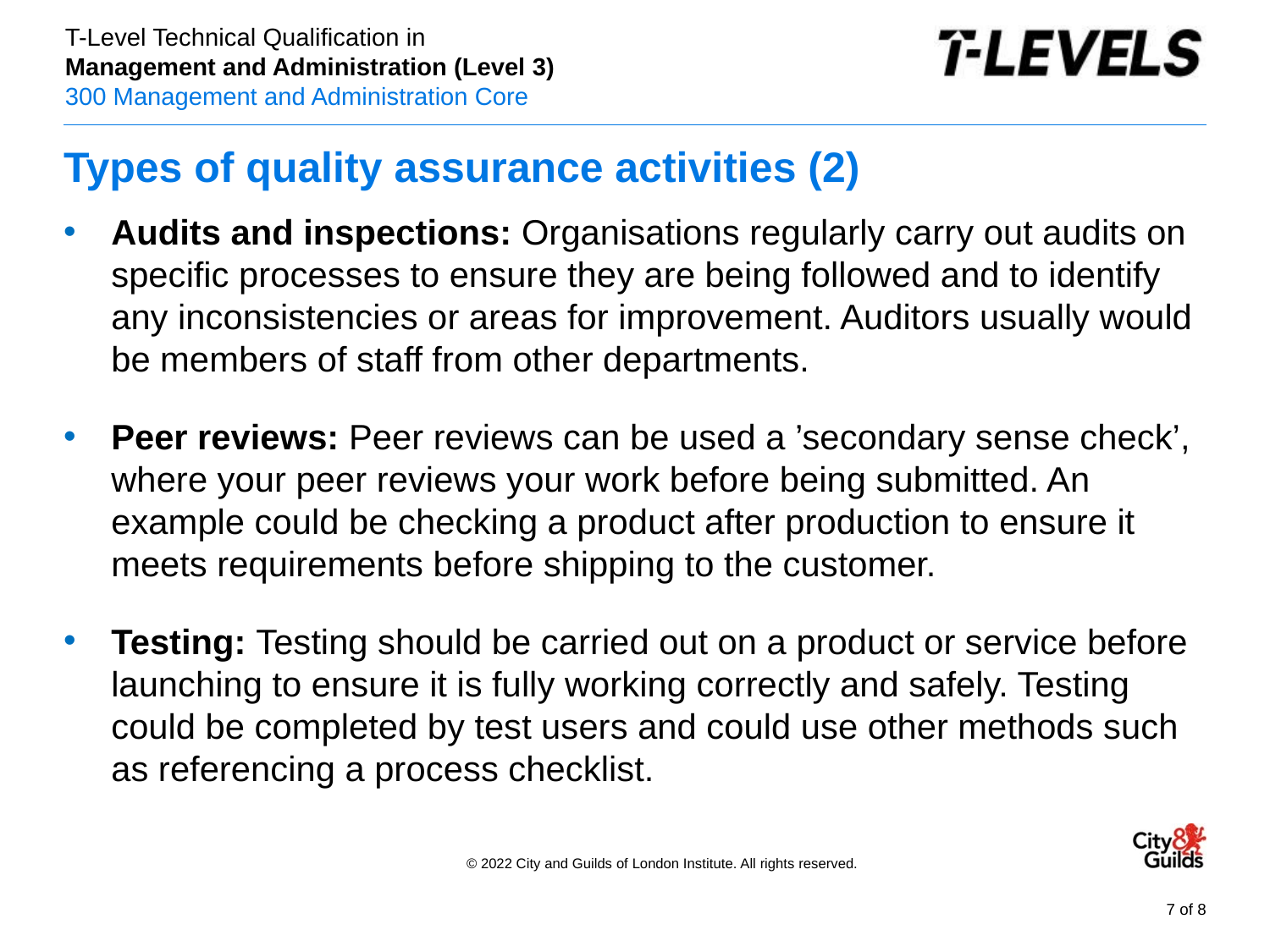

# Types of quality assurance activities (2)
Audits and inspections: Organisations regularly carry out audits on specific processes to ensure they are being followed and to identify any inconsistencies or areas for improvement. Auditors usually would be members of staff from other departments.
Peer reviews: Peer reviews can be used a ’secondary sense check’, where your peer reviews your work before being submitted. An example could be checking a product after production to ensure it meets requirements before shipping to the customer.
Testing: Testing should be carried out on a product or service before launching to ensure it is fully working correctly and safely. Testing could be completed by test users and could use other methods such as referencing a process checklist.